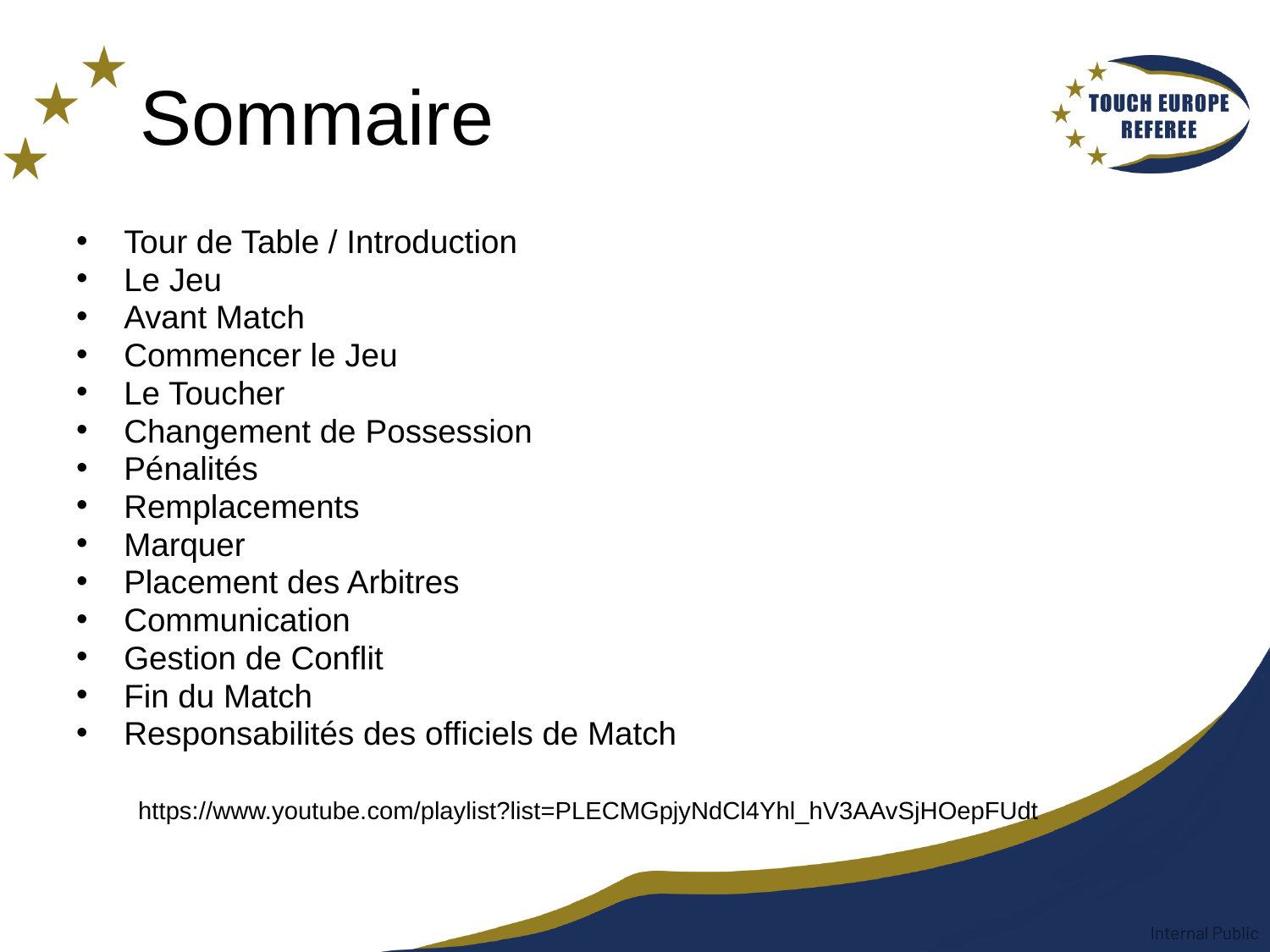

# Sommaire
Tour de Table / Introduction
Le Jeu
Avant Match
Commencer le Jeu
Le Toucher
Changement de Possession
Pénalités
Remplacements
Marquer
Placement des Arbitres
Communication
Gestion de Conflit
Fin du Match
Responsabilités des officiels de Match
https://www.youtube.com/playlist?list=PLECMGpjyNdCl4Yhl_hV3AAvSjHOepFUdt